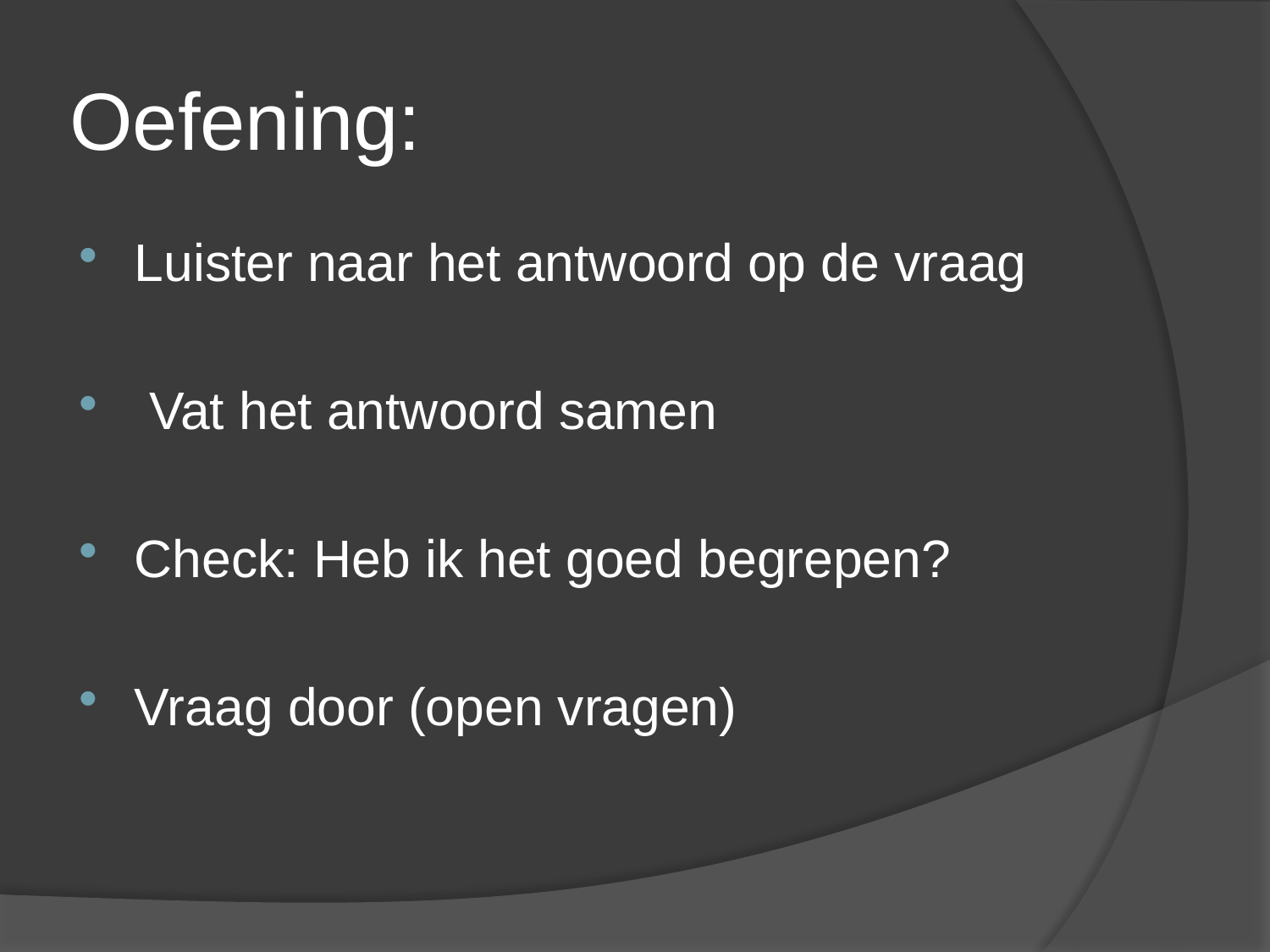

# Oefening:
Luister naar het antwoord op de vraag

 Vat het antwoord samen

Check: Heb ik het goed begrepen?

Vraag door (open vragen)